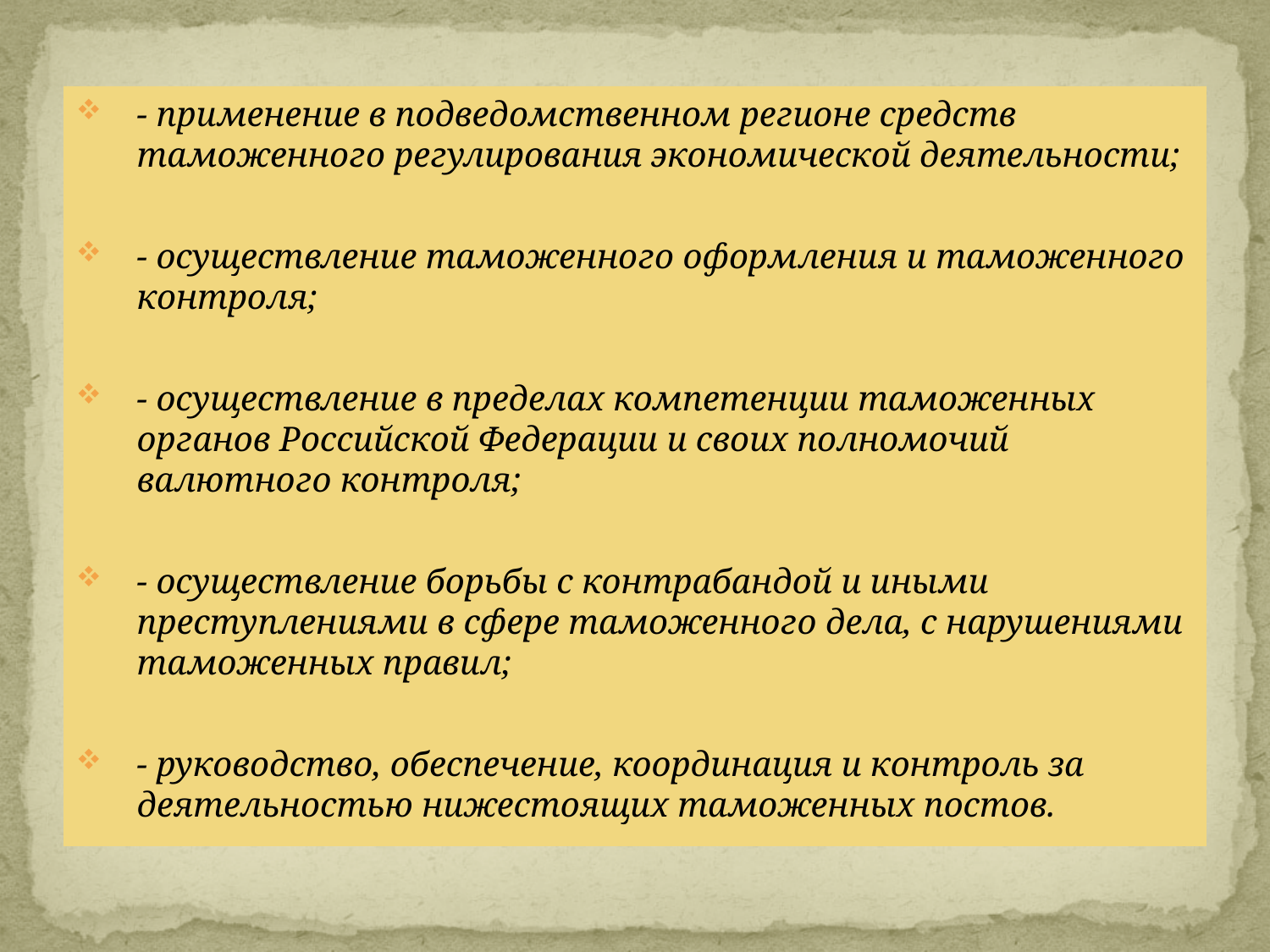

- применение в подведомственном регионе средств таможенного регулирования экономической деятельности;

- осуществление таможенного оформления и таможенного контроля;

- осуществление в пределах компетенции таможенных органов Российской Федерации и своих полномочий валютного контроля;

- осуществление борьбы с контрабандой и иными преступлениями в сфере таможенного дела, с нарушениями таможенных правил;

- руководство, обеспечение, координация и контроль за деятельностью нижестоящих таможенных постов.